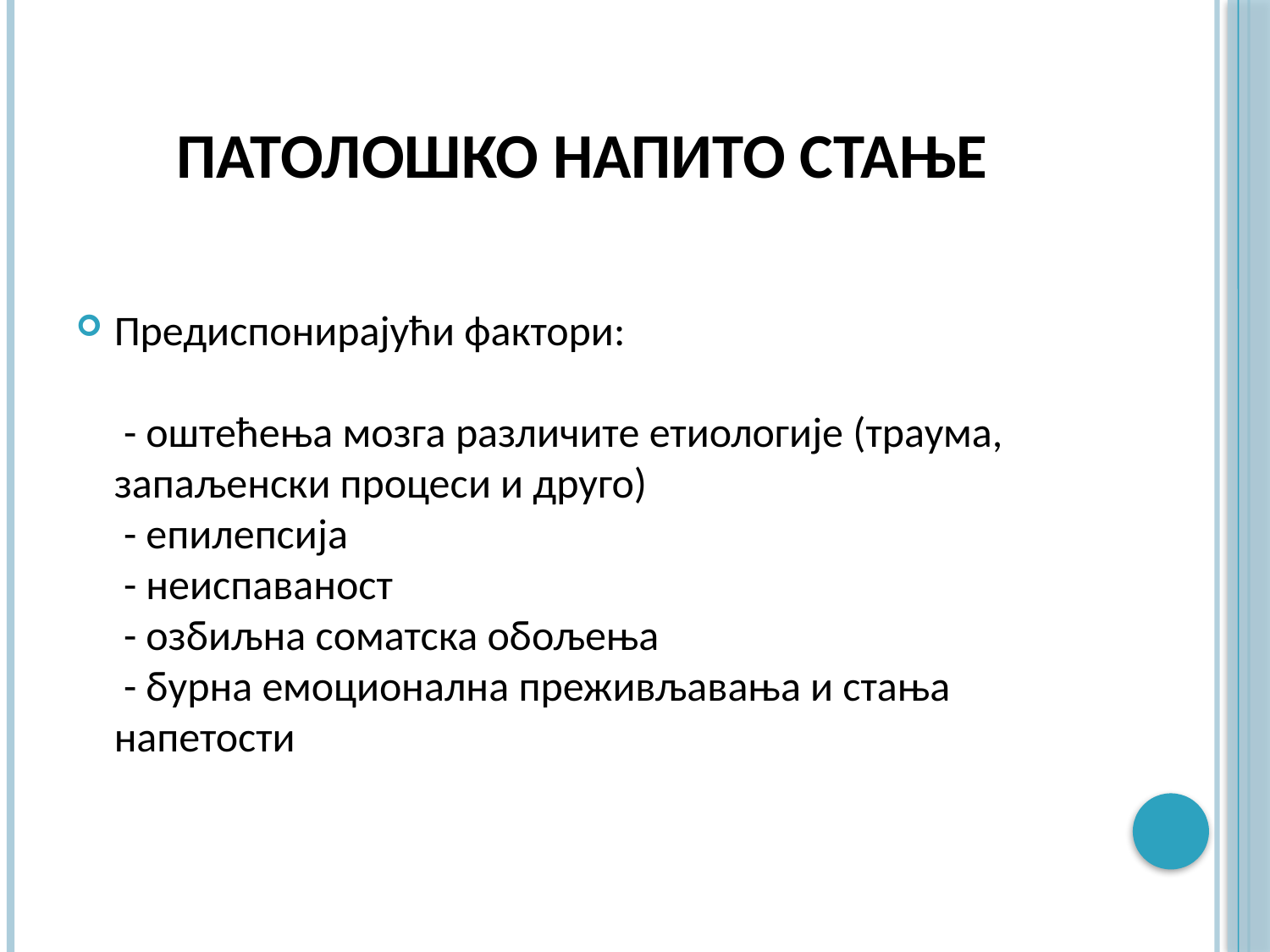

# Патолошко напито стање
Предиспонирајући фактори:
 - оштећења мозга различите етиологије (траума, запаљенски процеси и друго)
 - епилепсија
 - неиспаваност
 - озбиљна соматска обољења
 - бурна емоционална преживљавања и стања напетости